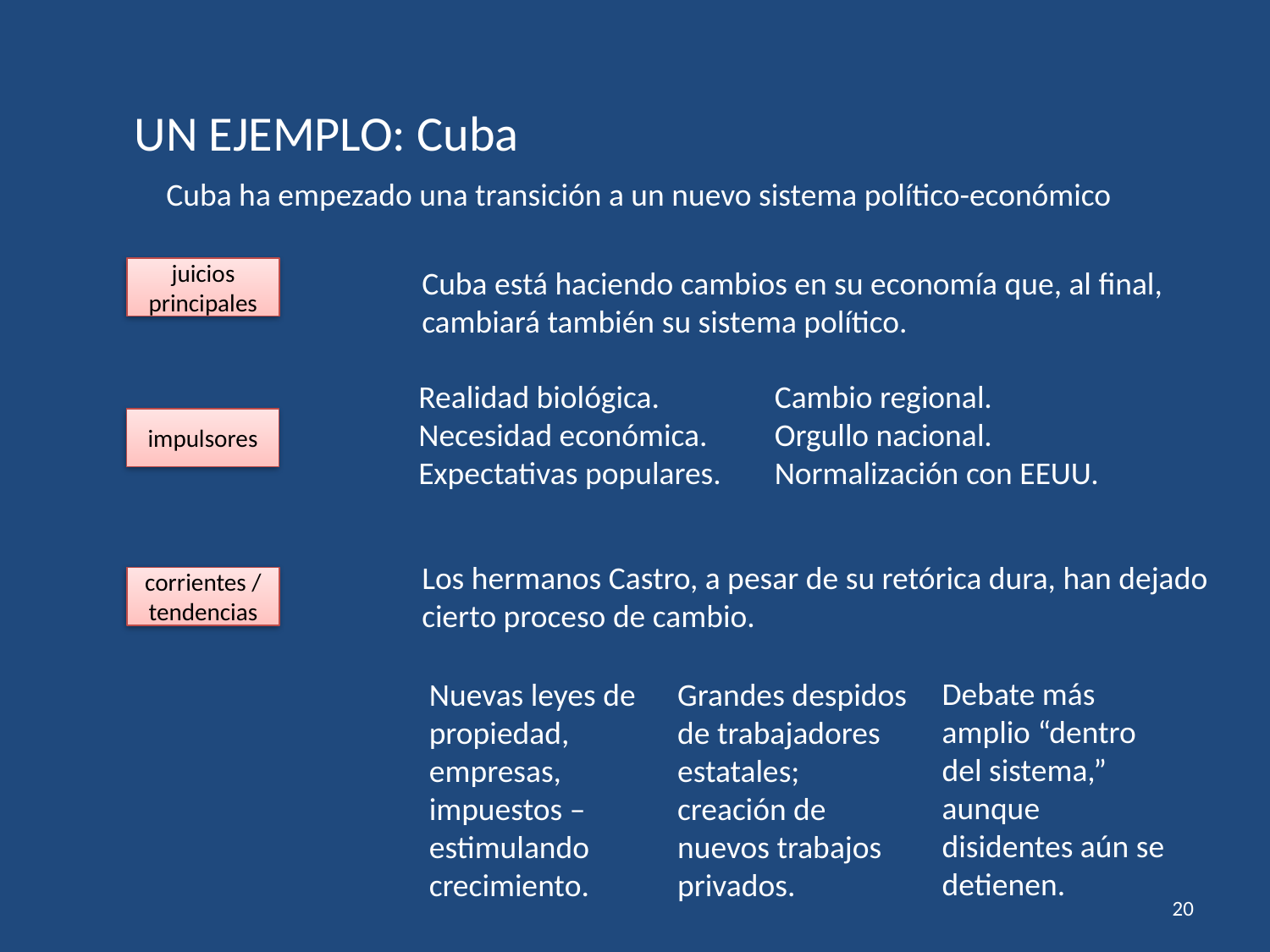

UN EJEMPLO: Cuba
Cuba ha empezado una transición a un nuevo sistema político-económico
Cuba está haciendo cambios en su economía que, al final, cambiará también su sistema político.
juicios principales
Realidad biológica.
Necesidad económica.
Expectativas populares.
Cambio regional.
Orgullo nacional.
Normalización con EEUU.
impulsores
Los hermanos Castro, a pesar de su retórica dura, han dejado cierto proceso de cambio.

corrientes / tendencias
Debate más amplio “dentro del sistema,” aunque disidentes aún se detienen.
Nuevas leyes de propiedad, empresas, impuestos – estimulando crecimiento.
Grandes despidos de trabajadores estatales; creación de nuevos trabajos privados.
20